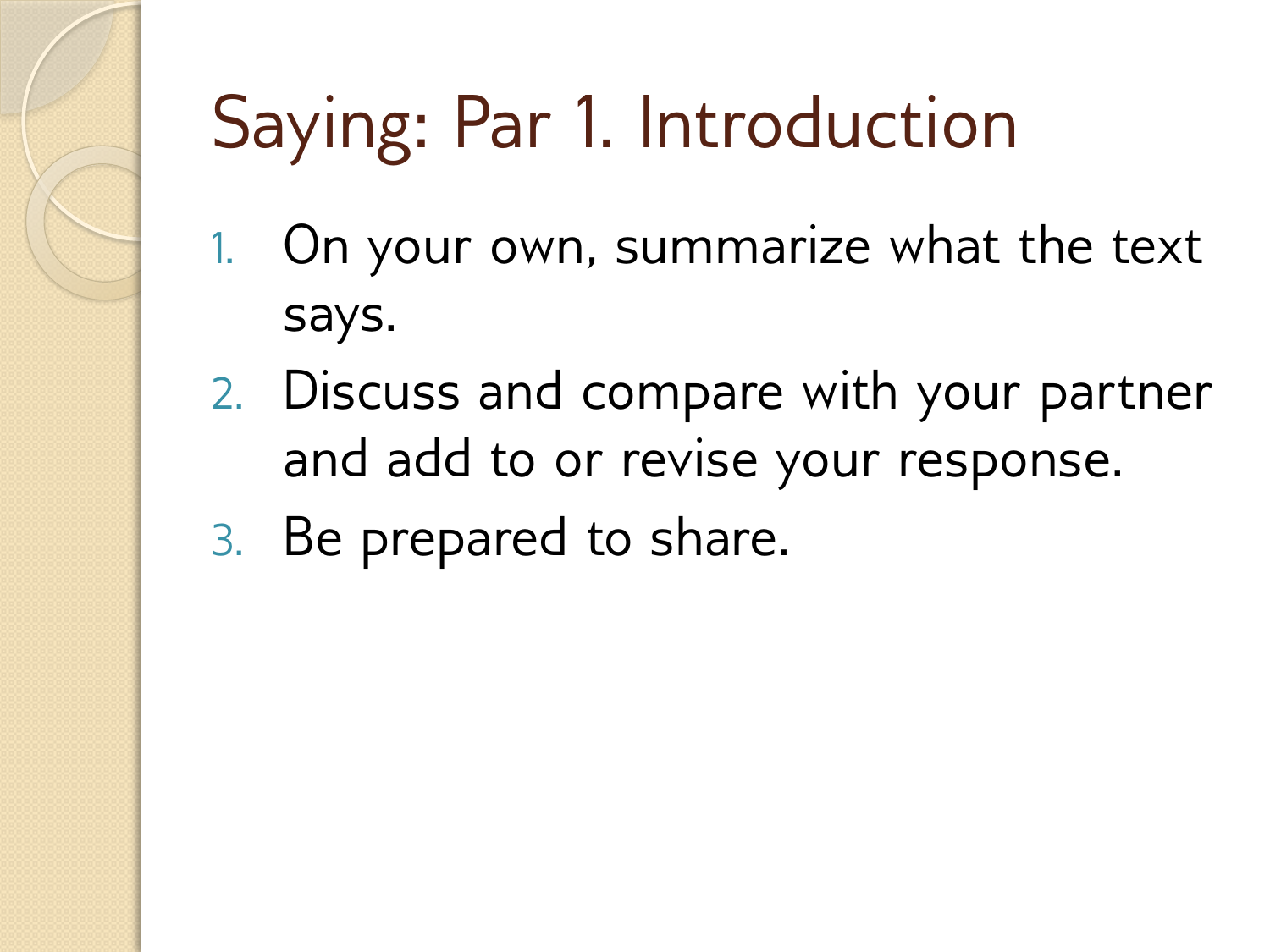

# Saying: Par 1. Introduction
On your own, summarize what the text says.
Discuss and compare with your partner and add to or revise your response.
Be prepared to share.